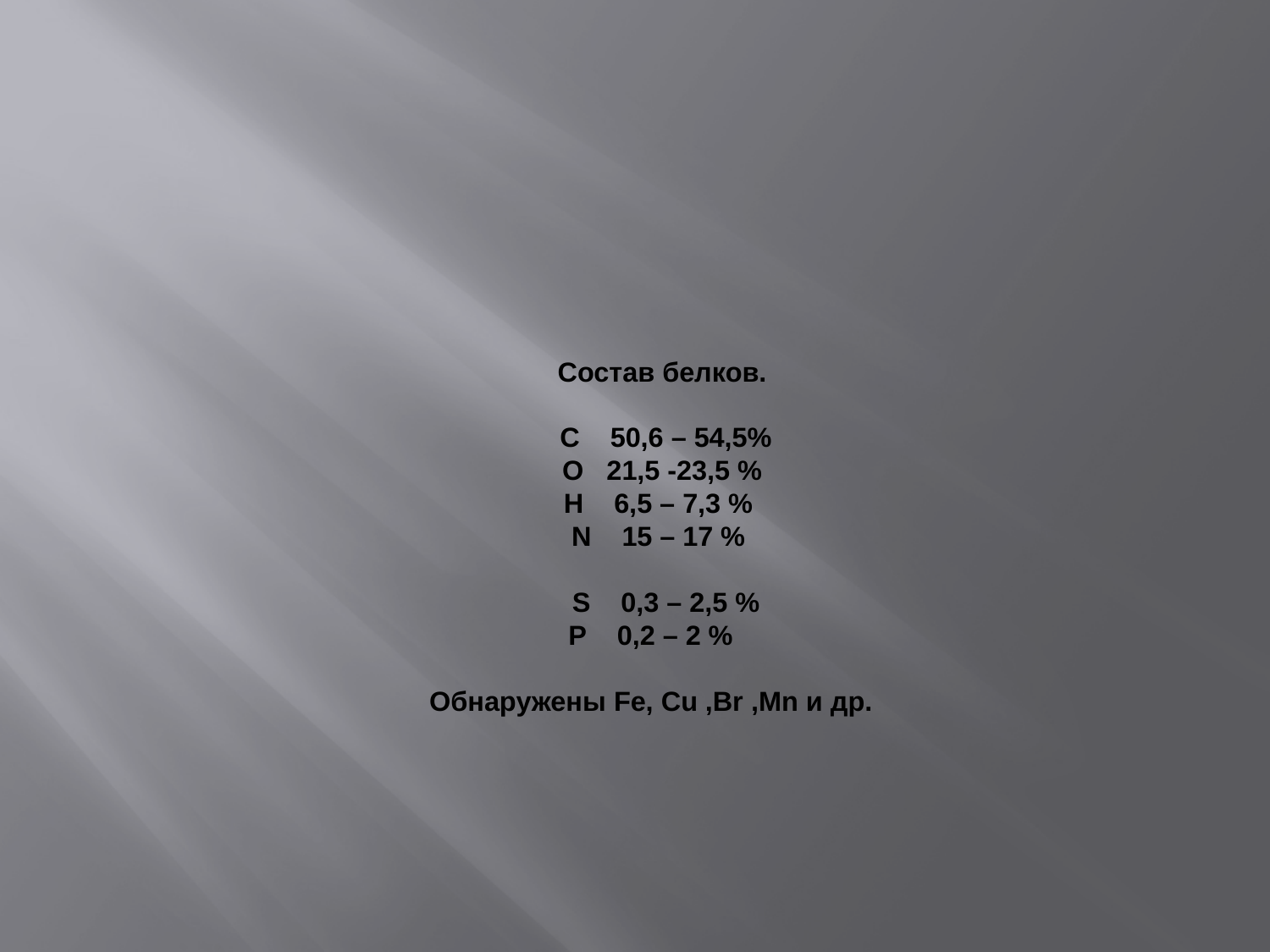

# Состав белков. С    50,6 – 54,5% О   21,5 -23,5 % Н    6,5 – 7,3 % N    15 – 17 % S    0,3 – 2,5 % Р    0,2 – 2 % Обнаружены Fe, Cu ,Br ,Mn и др.